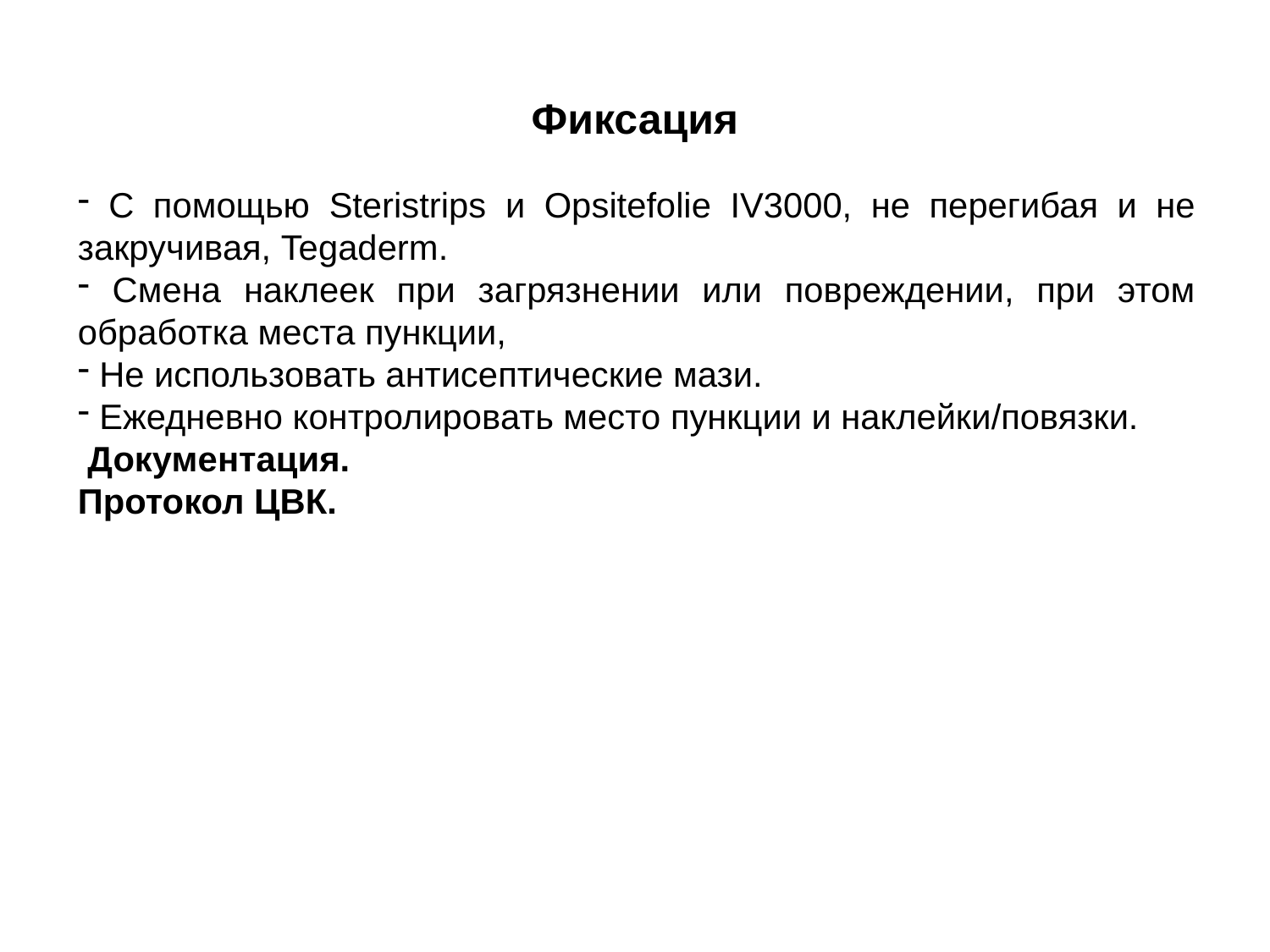

Фиксация
 С помощью Steristrips и Opsitefolie IV3000, не перегибая и не закручивая, Tegaderm.
 Смена наклеек при загрязнении или повреждении, при этом обработка места пункции,
 Не использовать антисептические мази.
 Ежедневно контролировать место пункции и наклейки/повязки.
 Документация.
Протокол ЦВК.